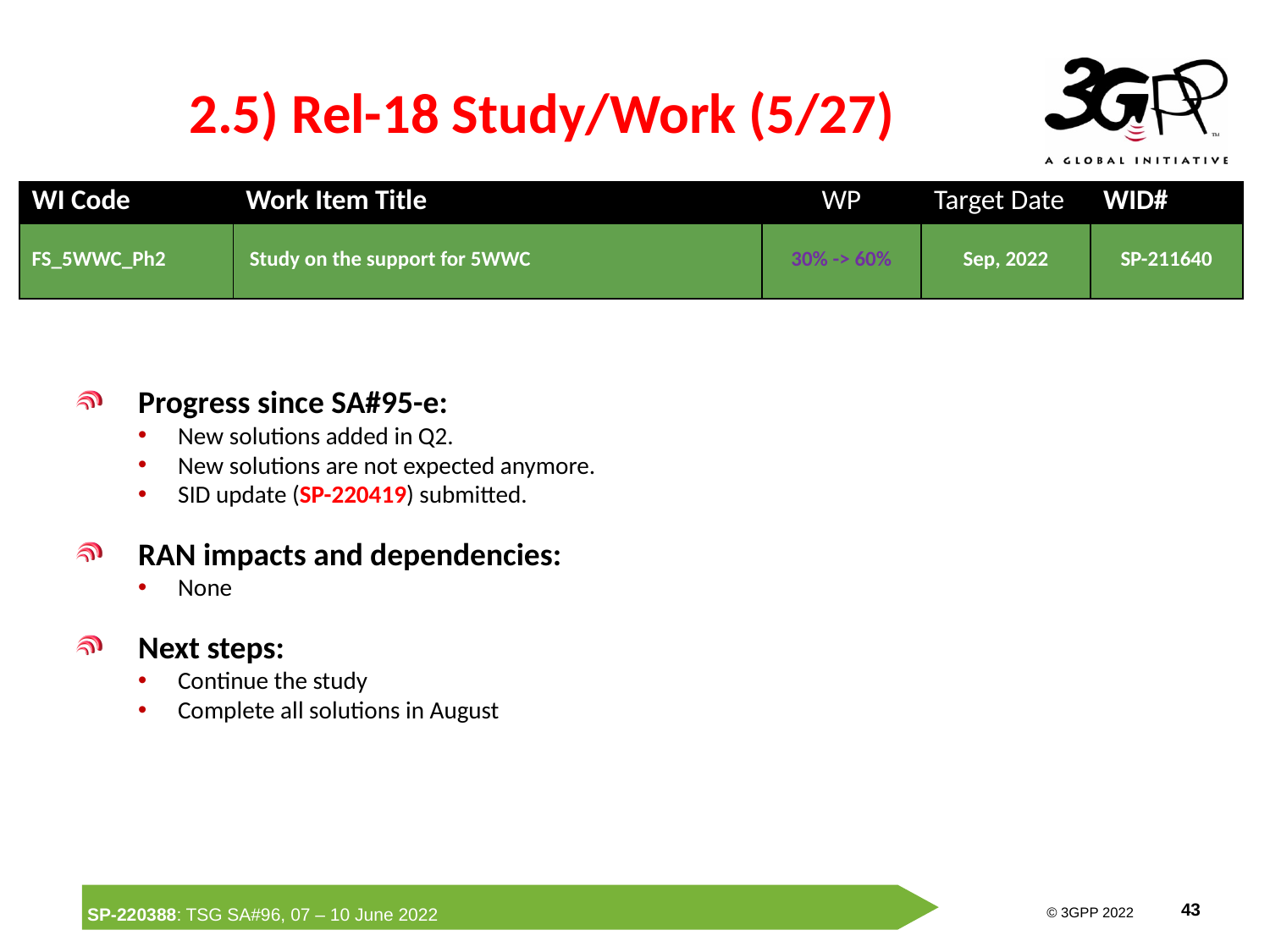

# 2.5) Rel-18 Study/Work (5/27)
| WI Code | Work Item Title | WP | Target Date | WID# |
| --- | --- | --- | --- | --- |
| FS\_5WWC\_Ph2 | Study on the support for 5WWC | 30% -> 60% | Sep, 2022 | SP-211640 |
Progress since SA#95-e:
New solutions added in Q2.
New solutions are not expected anymore.
SID update (SP-220419) submitted.

RAN impacts and dependencies:
None

Next steps:
Continue the study
Complete all solutions in August